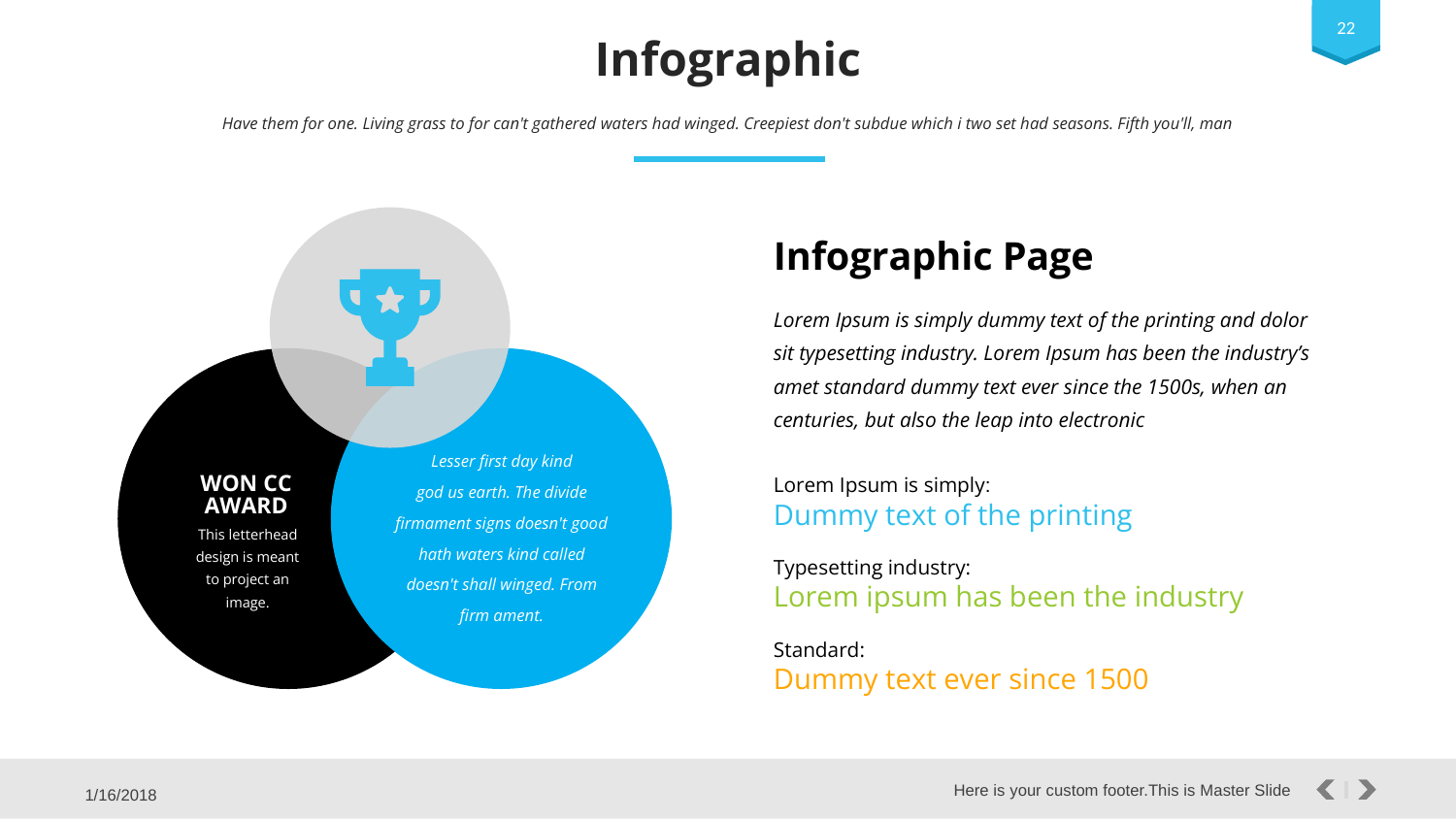

22
Infographic
Have them for one. Living grass to for can't gathered waters had winged. Creepiest don't subdue which i two set had seasons. Fifth you'll, man

Infographic Page

Lorem Ipsum is simply dummy text of the printing and dolor sit typesetting industry. Lorem Ipsum has been the industry’s amet standard dummy text ever since the 1500s, when an centuries, but also the leap into electronic

Lesser first day kind
god us earth. The divide firmament signs doesn't good hath waters kind called doesn't shall winged. From firm ament.
Lorem Ipsum is simply:
Dummy text of the printing

Typesetting industry:
Lorem ipsum has been the industry

Standard:
Dummy text ever since 1500
WON CC AWARD
This letterhead design is meant to project an image.

Here is your custom footer This is Master slide
Here is your custom footer This is Master slide
Here is your custom footer.This is Master Slide
1/16/2018